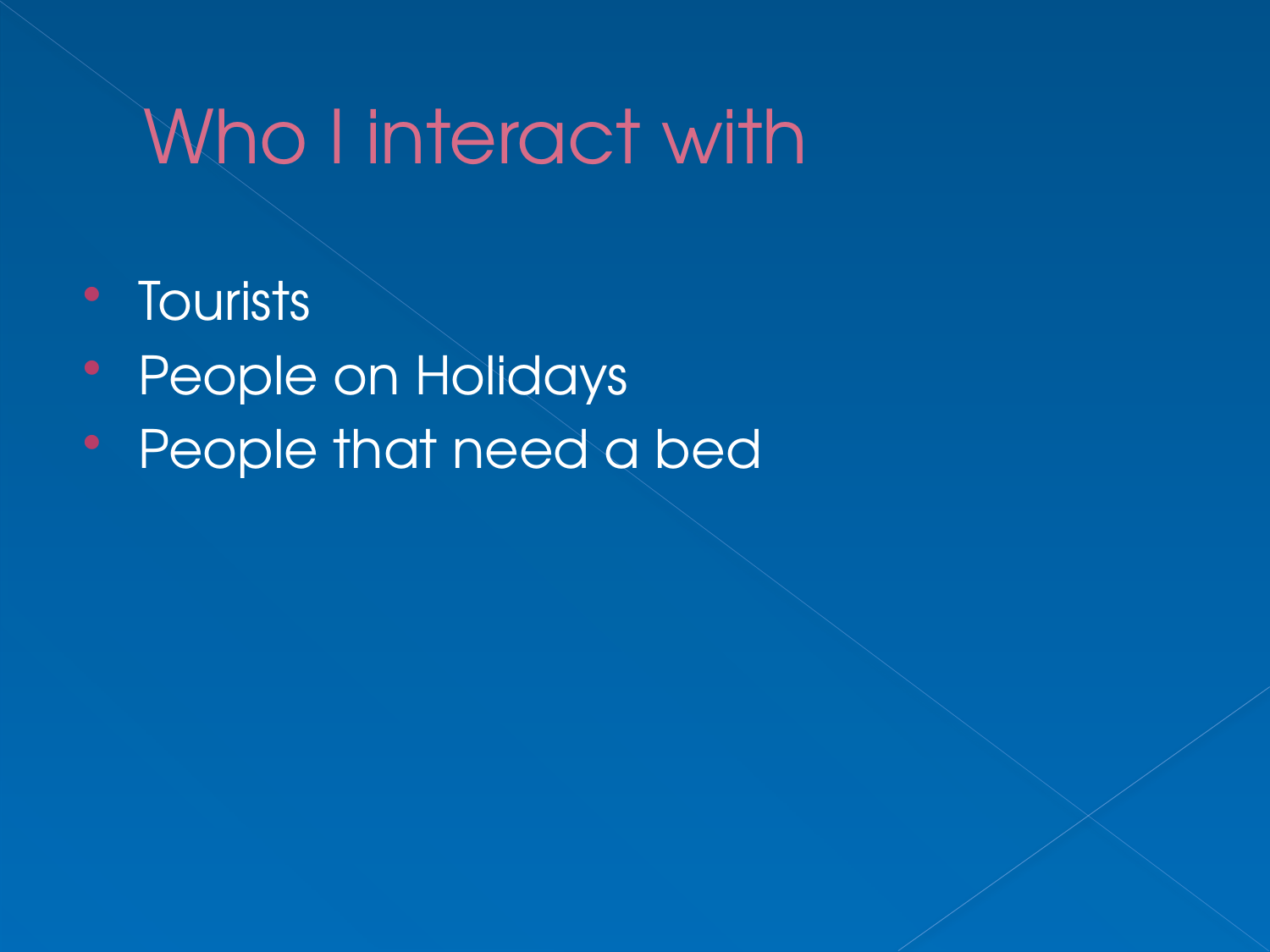

# Who I interact with
Tourists
People on Holidays
People that need a bed